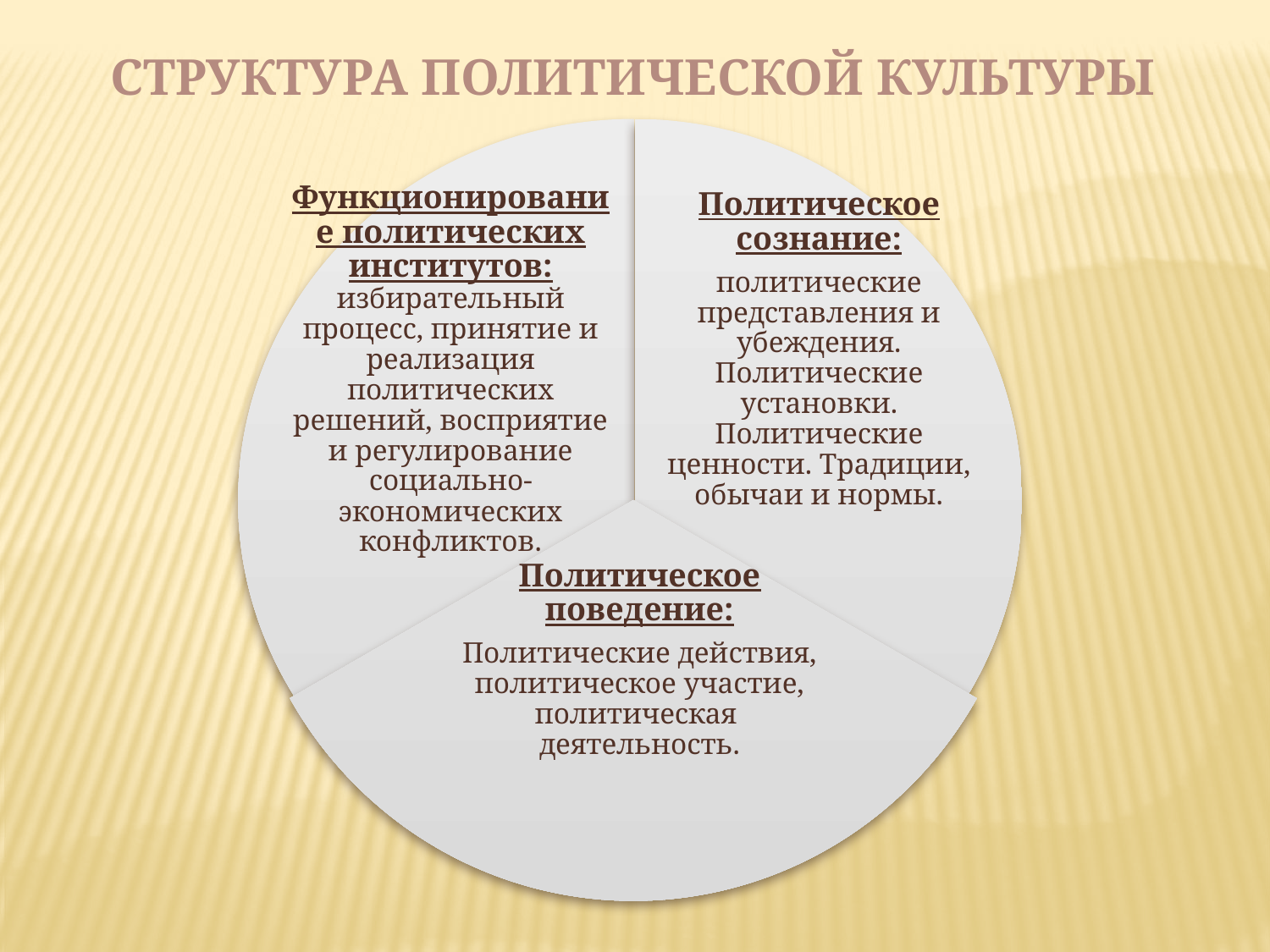

Структура Политической культуры

Политическое поведение:
Политические действия, политическое участие, политическая  деятельность.

Функционирование политических институтов: избирательный процесс, принятие и реализация политических решений, восприятие и регулирование социально-экономических конфликтов.

Политическое сознание:
политические представления и убеждения. Политические установки. Политические ценности. Традиции, обычаи и нормы.